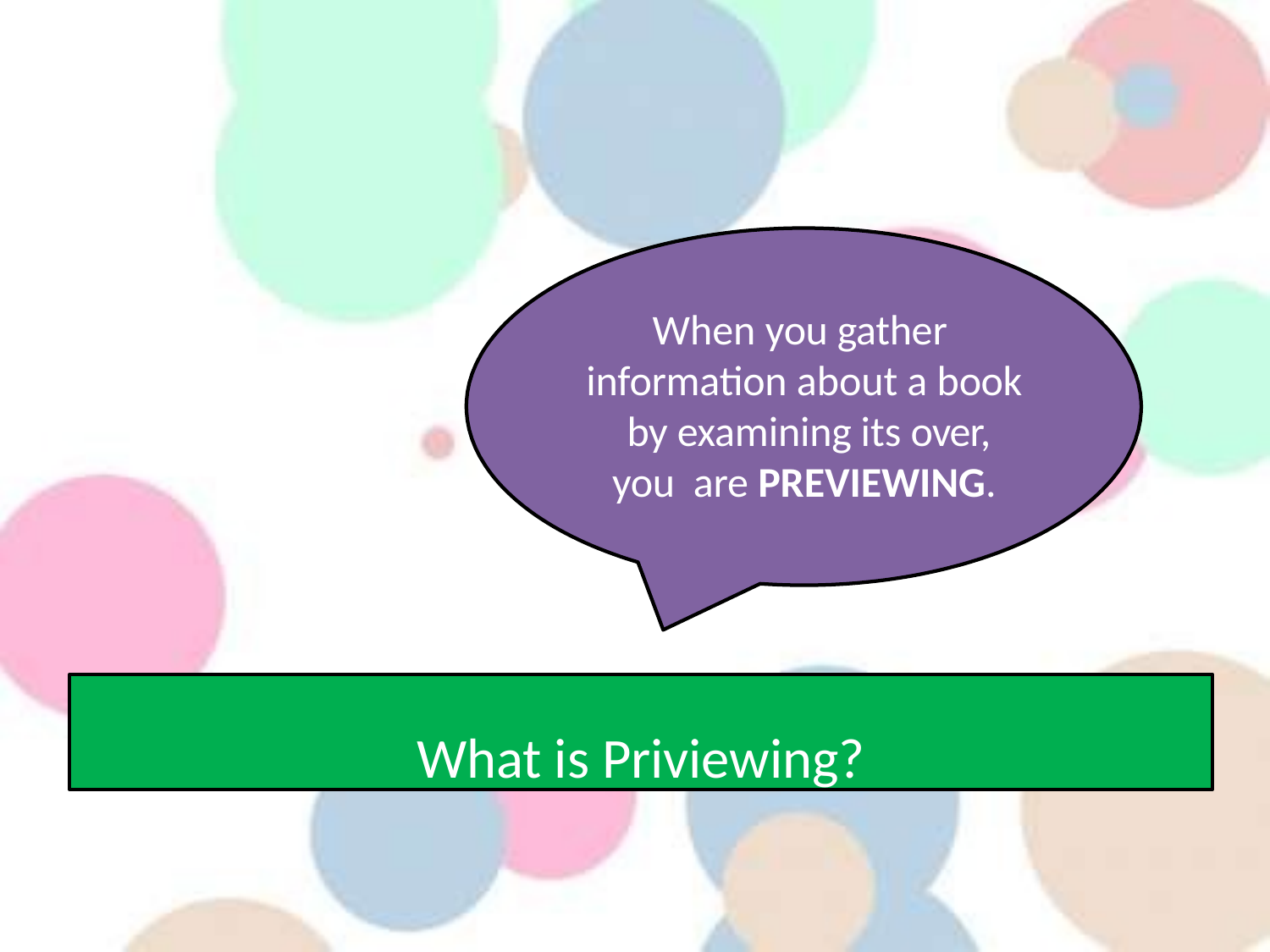

When you gather  information about a book  by examining its over, you  are PREVIEWING.
What is Priviewing?